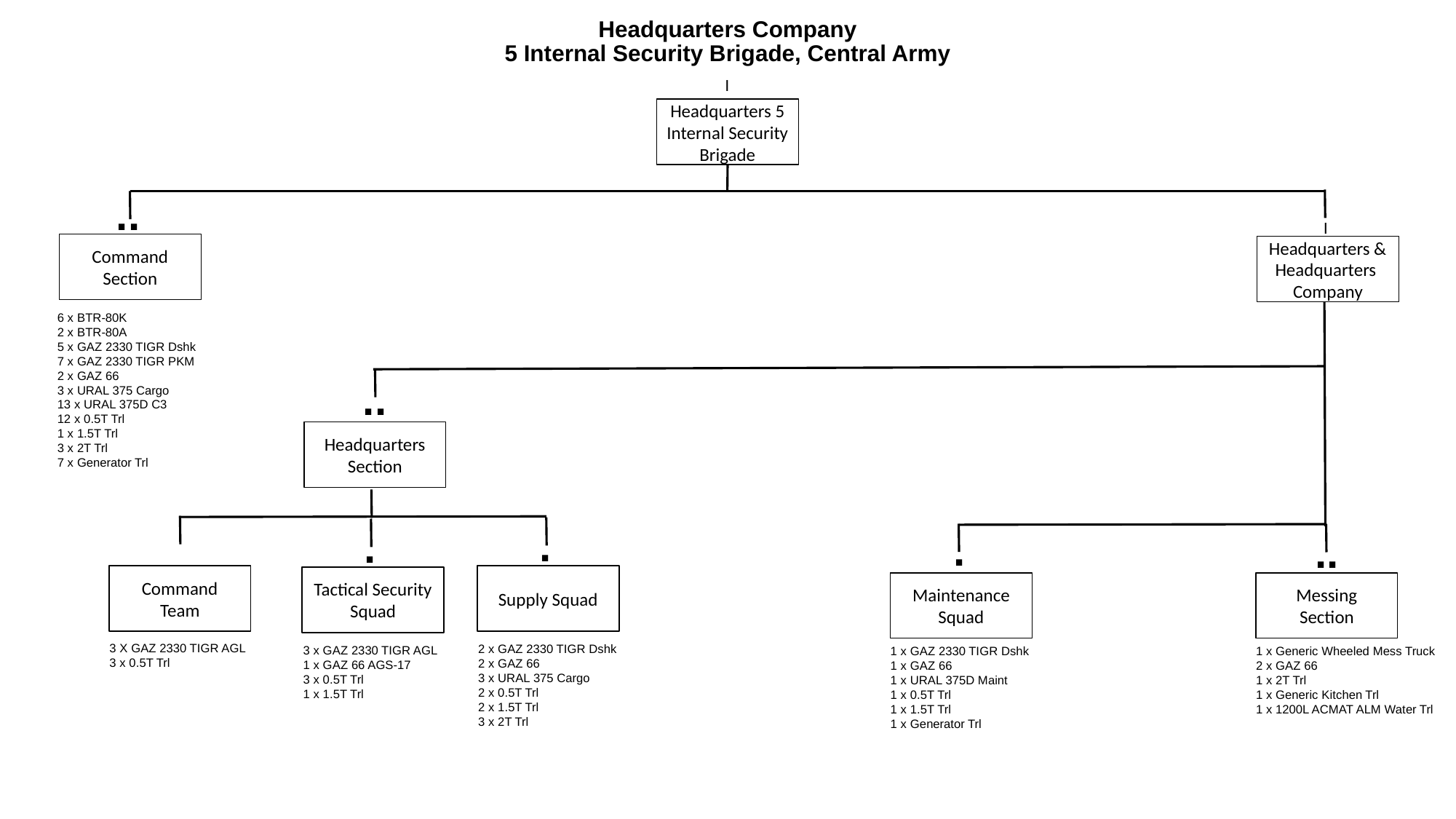

# Headquarters Company 5 Internal Security Brigade, Central Army
I
Headquarters 5 Internal Security Brigade
..
I
Command
Section
Headquarters & Headquarters
Company
6 x BTR-80K
2 x BTR-80A
5 x GAZ 2330 TIGR Dshk
7 x GAZ 2330 TIGR PKM
2 x GAZ 66
3 x URAL 375 Cargo
13 x URAL 375D C3
12 x 0.5T Trl
1 x 1.5T Trl
3 x 2T Trl
7 x Generator Trl
..
Headquarters Section
.
.
.
..
Supply Squad
Command
Team
Tactical Security Squad
Maintenance
Squad
Messing
Section
3 X GAZ 2330 TIGR AGL
3 x 0.5T Trl
2 x GAZ 2330 TIGR Dshk
2 x GAZ 66
3 x URAL 375 Cargo
2 x 0.5T Trl
2 x 1.5T Trl
3 x 2T Trl
3 x GAZ 2330 TIGR AGL
1 x GAZ 66 AGS-17
3 x 0.5T Trl
1 x 1.5T Trl
1 x GAZ 2330 TIGR Dshk
1 x GAZ 66
1 x URAL 375D Maint
1 x 0.5T Trl
1 x 1.5T Trl
1 x Generator Trl
1 x Generic Wheeled Mess Truck
2 x GAZ 66
1 x 2T Trl
1 x Generic Kitchen Trl
1 x 1200L ACMAT ALM Water Trl